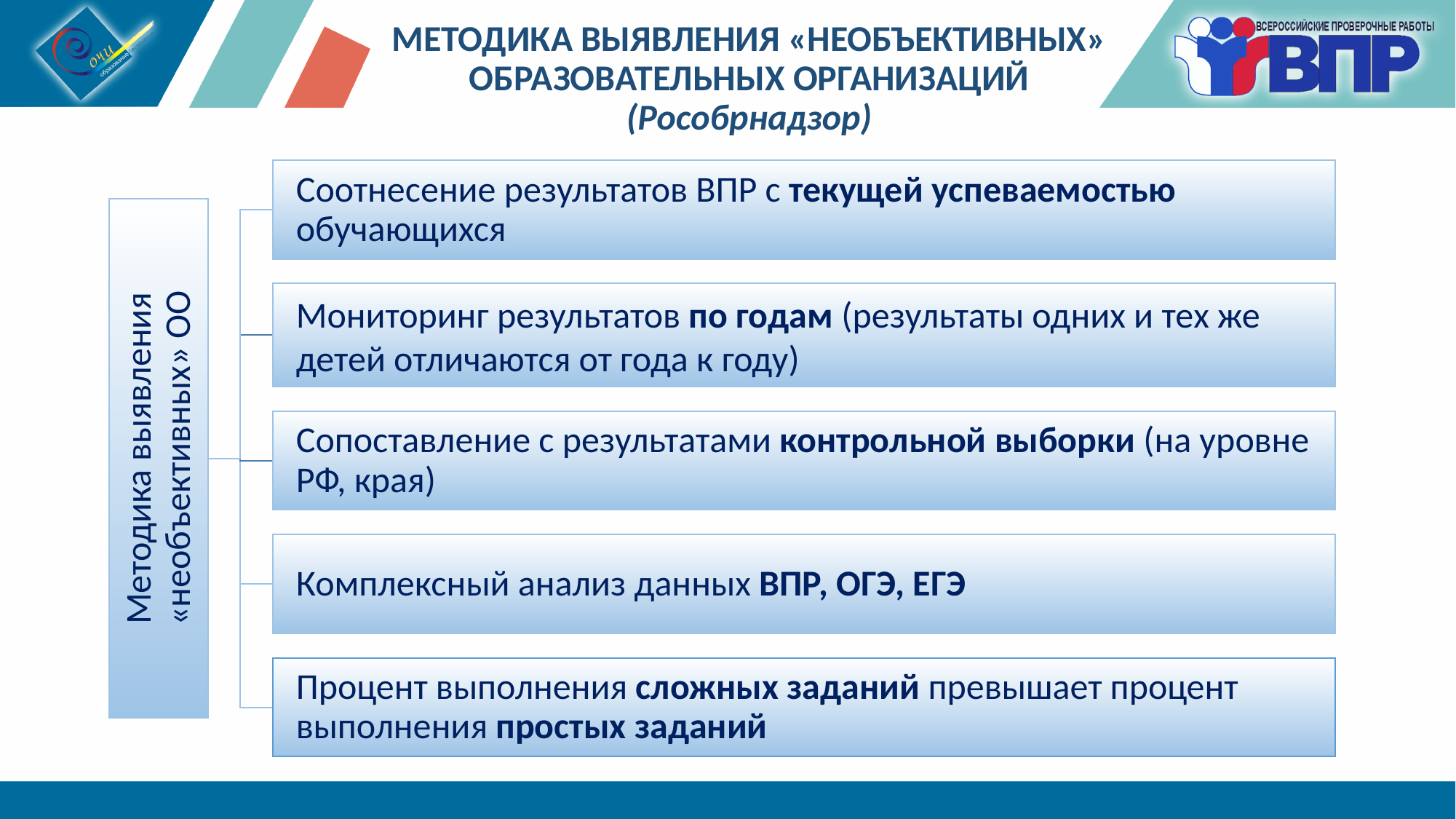

# МЕТОДИКА ВЫЯВЛЕНИЯ «НЕОБЪЕКТИВНЫХ» ОБРАЗОВАТЕЛЬНЫХ ОРГАНИЗАЦИЙ (Рособрнадзор)

Методика выявления «необъективных» ОО
Соотнесение результатов ВПР с текущей успеваемостью обучающихся
Мониторинг результатов по годам (результаты одних и тех же детей отличаются от года к году)
Сопоставление с результатами контрольной выборки (на уровне РФ, края)
Комплексный анализ данных ВПР, ОГЭ, ЕГЭ
Процент выполнения сложных заданий превышает процент выполнения простых заданий